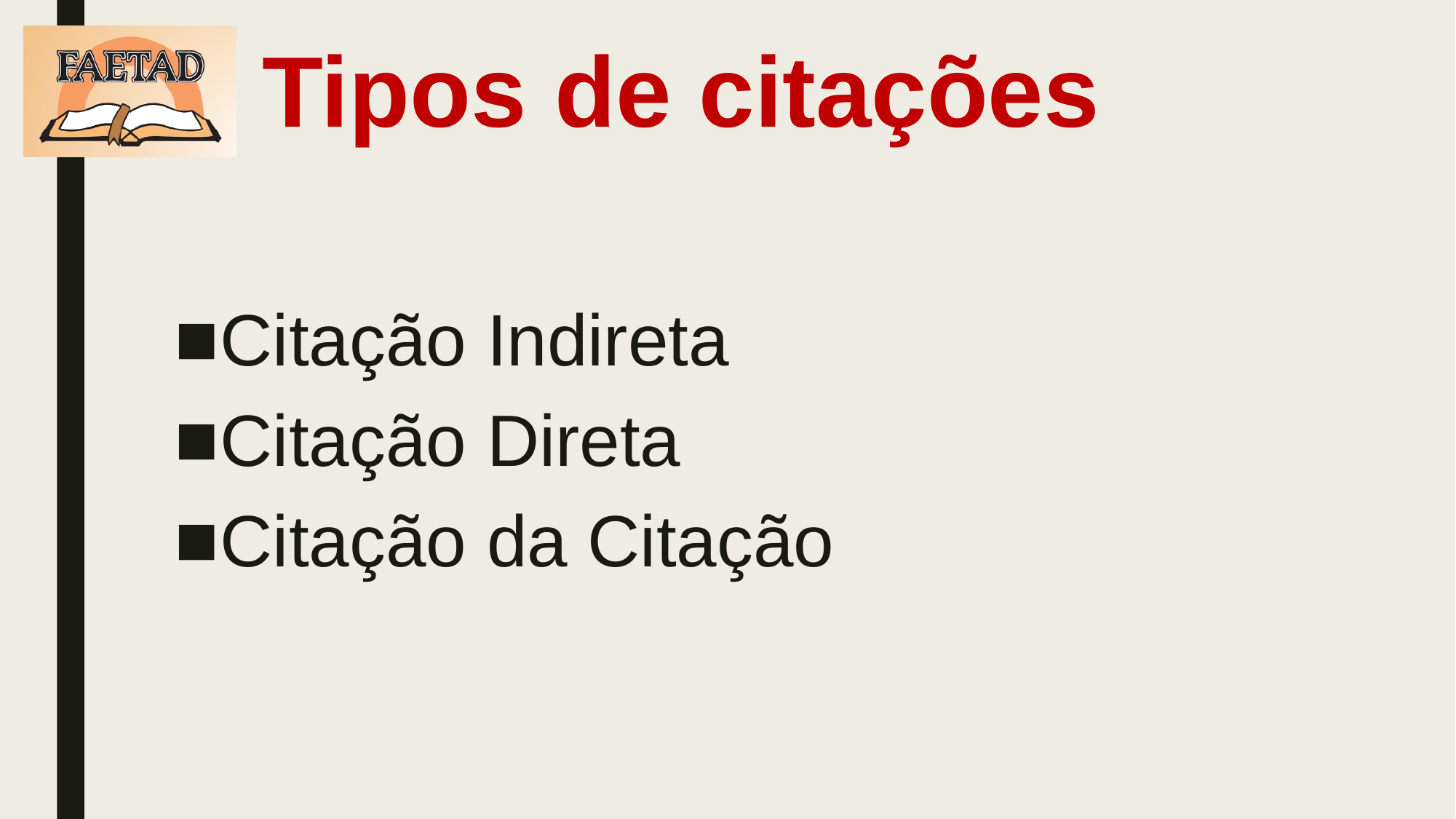

# Tipos de citações
Citação Indireta
Citação Direta
Citação da Citação